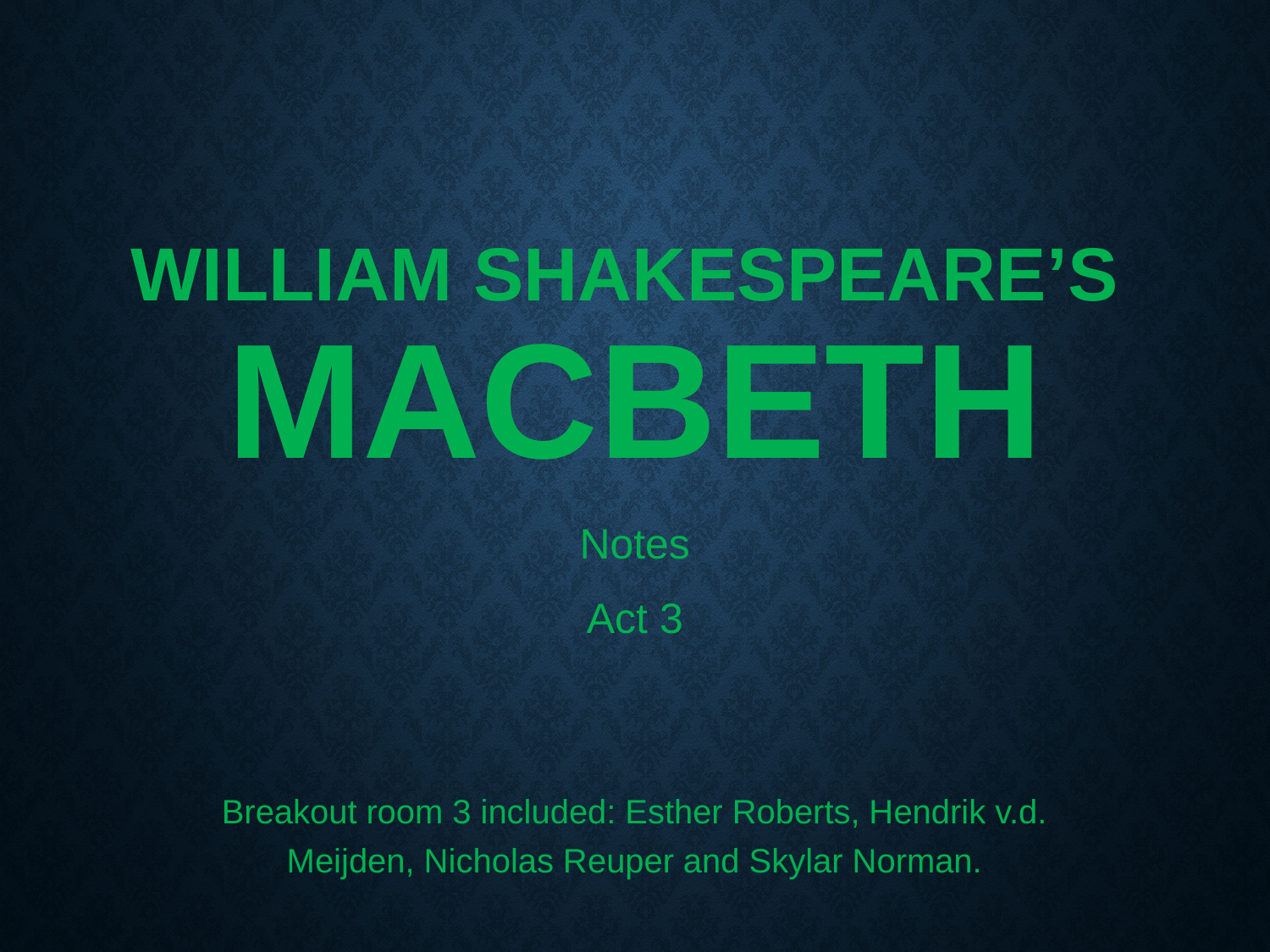

# William Shakespeare’s Macbeth
Notes
Act 3

Breakout room 3 included: Esther Roberts, Hendrik v.d. Meijden, Nicholas Reuper and Skylar Norman.